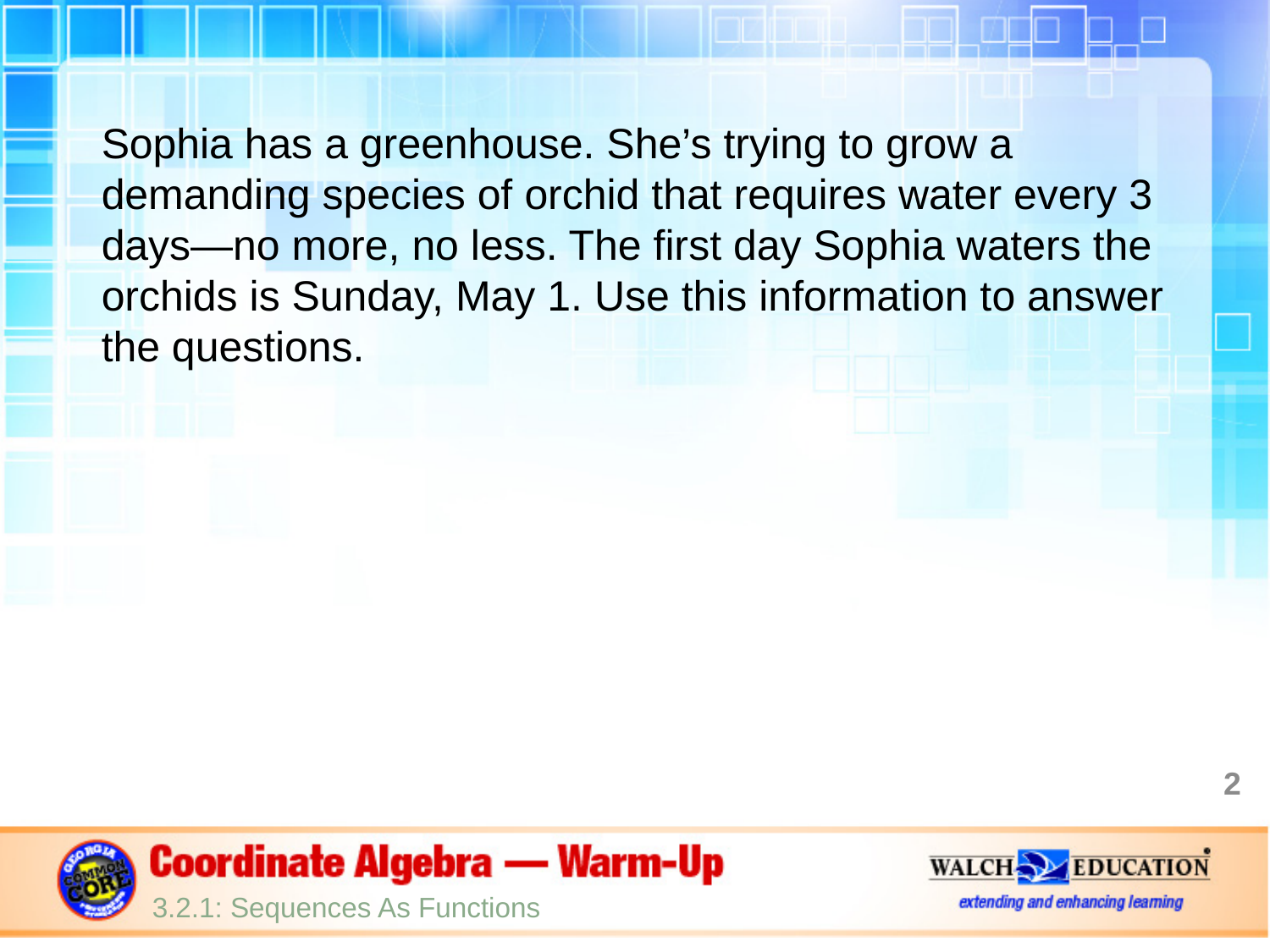

Sophia has a greenhouse. She’s trying to grow a demanding species of orchid that requires water every 3 days—no more, no less. The first day Sophia waters the orchids is Sunday, May 1. Use this information to answer the questions.
2
3.2.1: Sequences As Functions